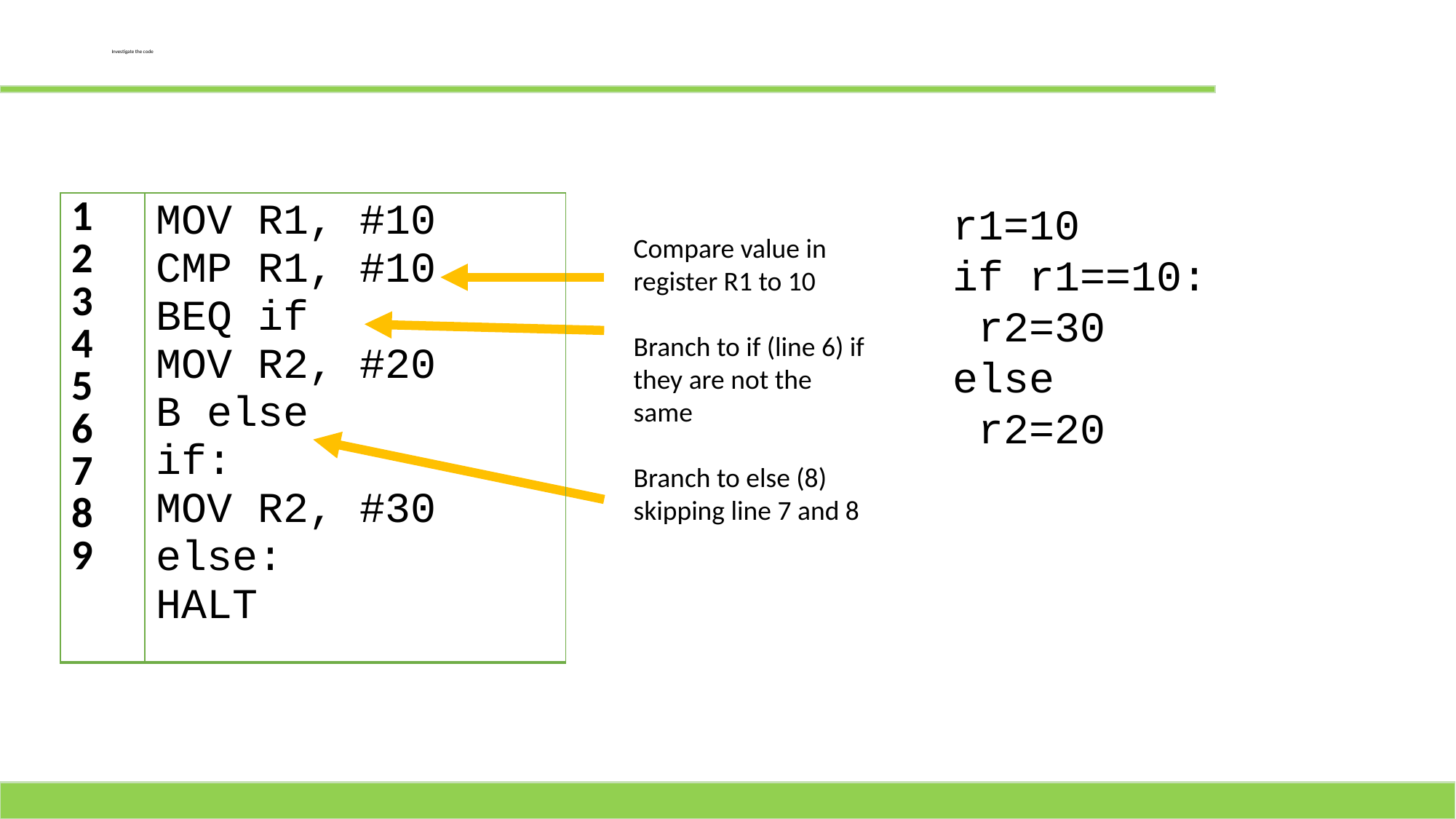

# Investigate the code
r1=10
if r1==10:
 r2=30
else
 r2=20

| 1 2 3 4 5 6 7 8 9 | MOV R1, #10 CMP R1, #10 BEQ if MOV R2, #20 B else if: MOV R2, #30 else: HALT |
| --- | --- |
Compare value in register R1 to 10

Branch to if (line 6) if they are not the same

Branch to else (8) skipping line 7 and 8